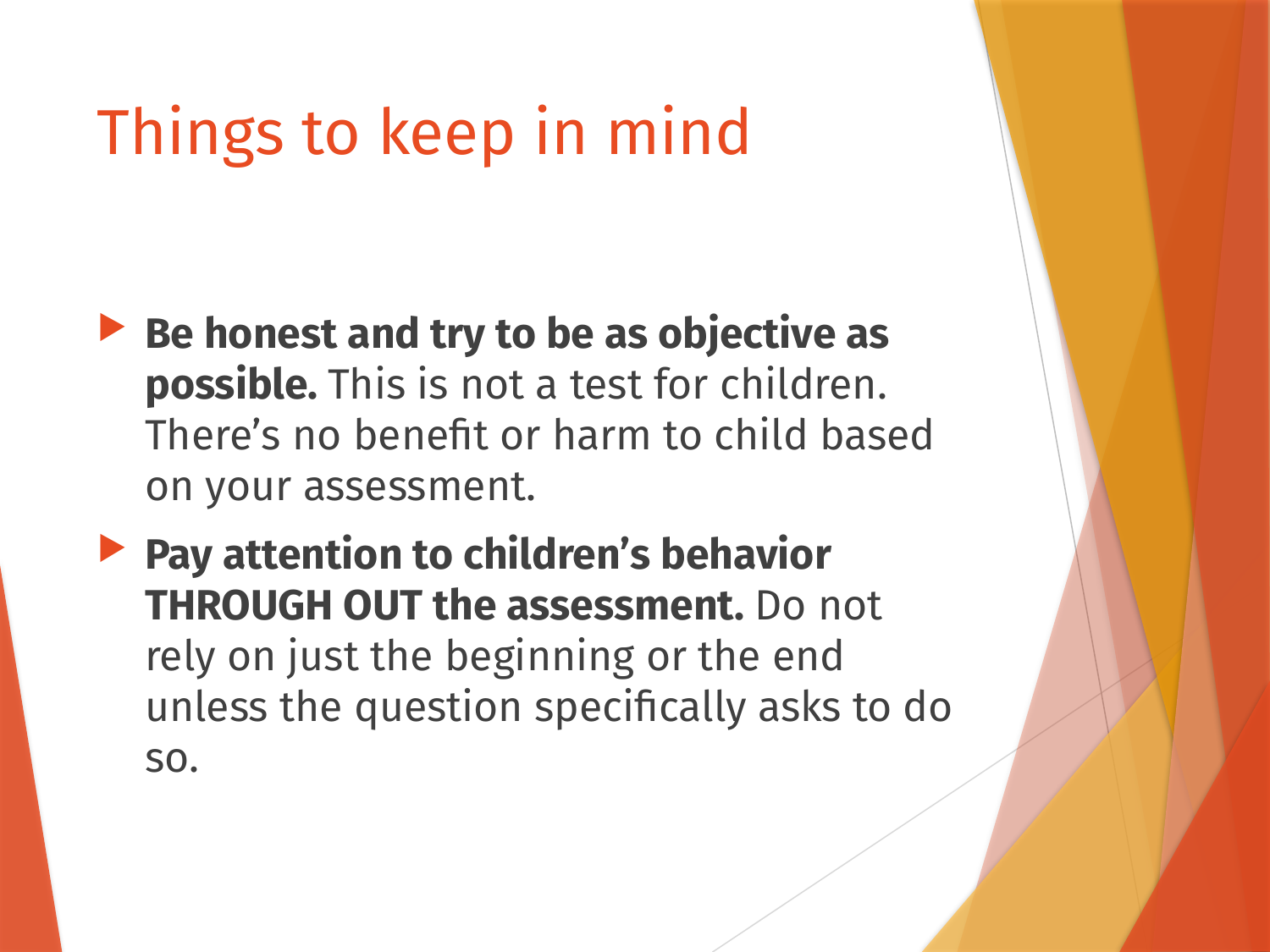

# Things to keep in mind
Be honest and try to be as objective as possible. This is not a test for children. There’s no benefit or harm to child based on your assessment.
Pay attention to children’s behavior THROUGH OUT the assessment. Do not rely on just the beginning or the end unless the question specifically asks to do so.